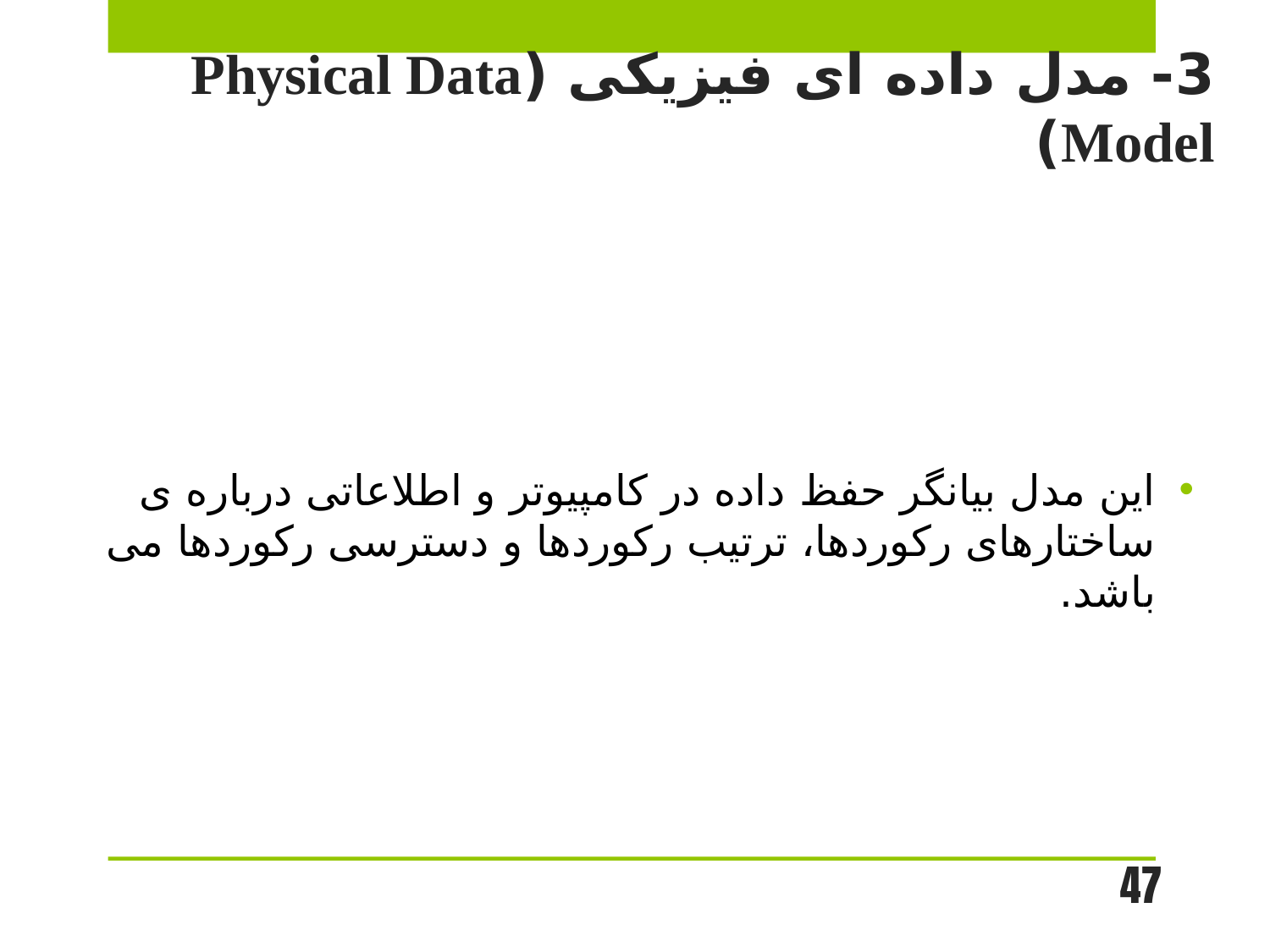

# 3- مدل داده ای فیزیکی (Physical Data Model)
این مدل بیانگر حفظ داده در کامپیوتر و اطلاعاتی درباره ی ساختارهای رکوردها، ترتیب رکوردها و دسترسی رکوردها می باشد.
47